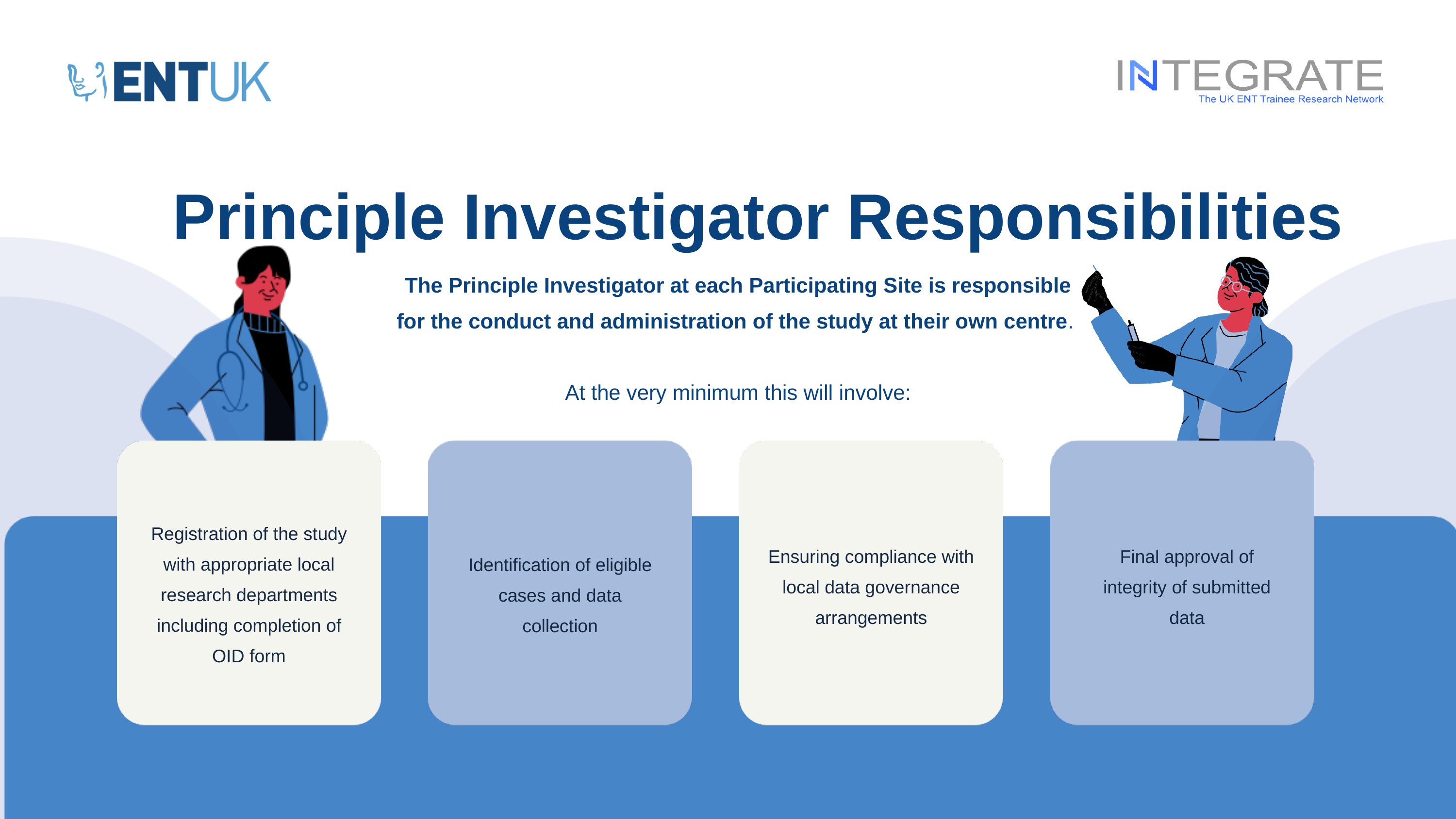

Principle Investigator Responsibilities

The Principle Investigator at each Participating Site is responsible for the conduct and administration of the study at their own centre.

At the very minimum this will involve:

Registration of the study with appropriate local research departments including completion of OID form

Ensuring compliance with local data governance arrangements

Final approval of integrity of submitted data
Identification of eligible cases and data collection